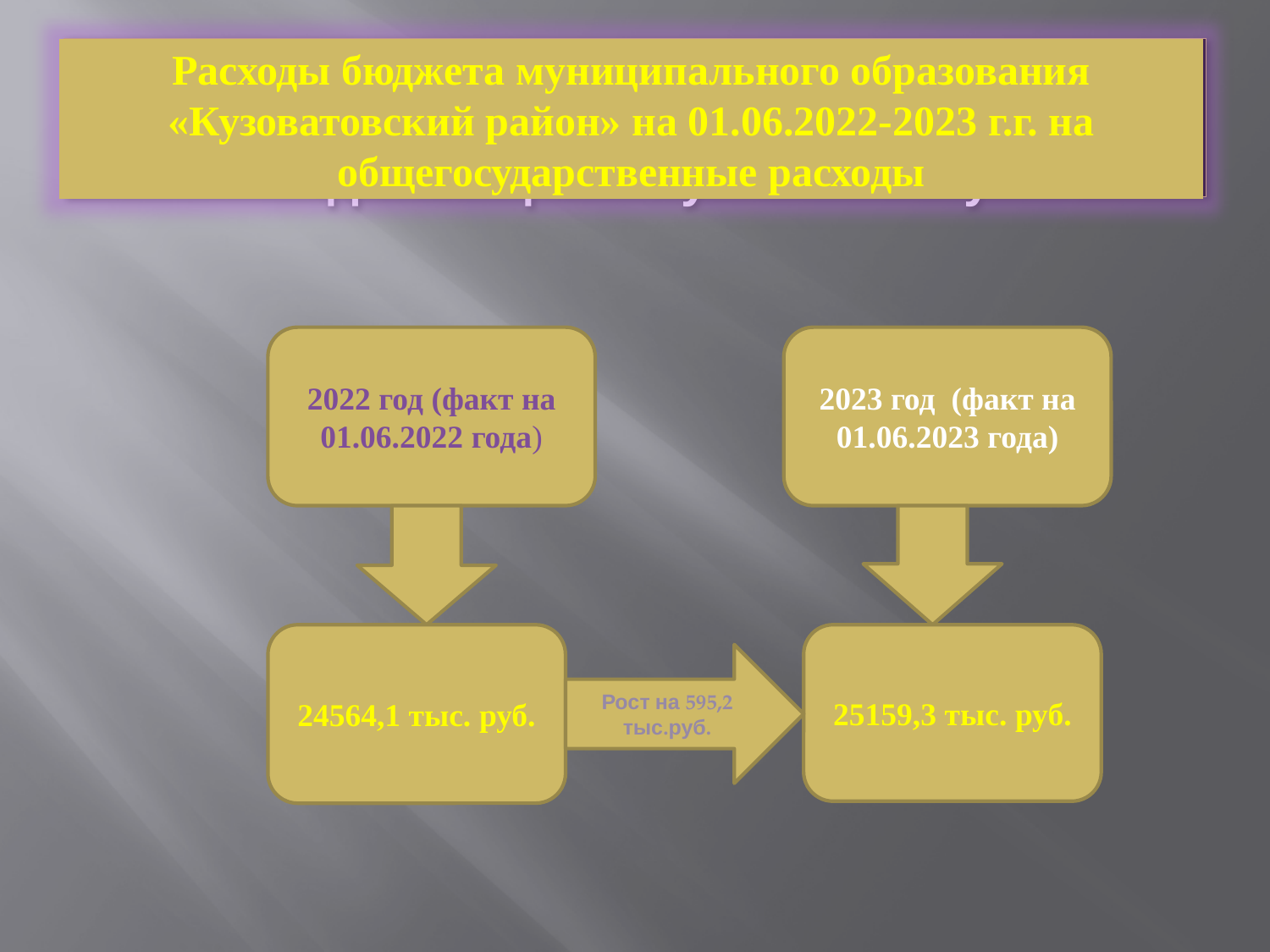

# Расходы бюджета муниципального образования «Кузоватовский район» на 2014 год на социальную политику
Расходы бюджета муниципального образования «Кузоватовский район» на 01.06.2022-2023 г.г. на общегосударственные расходы
2022 год (факт на 01.06.2022 года)
2023 год  (факт на 01.06.2023 года)

24564,1 тыс. руб.
25159,3 тыс. руб.
Рост на 595,2 тыс.руб.